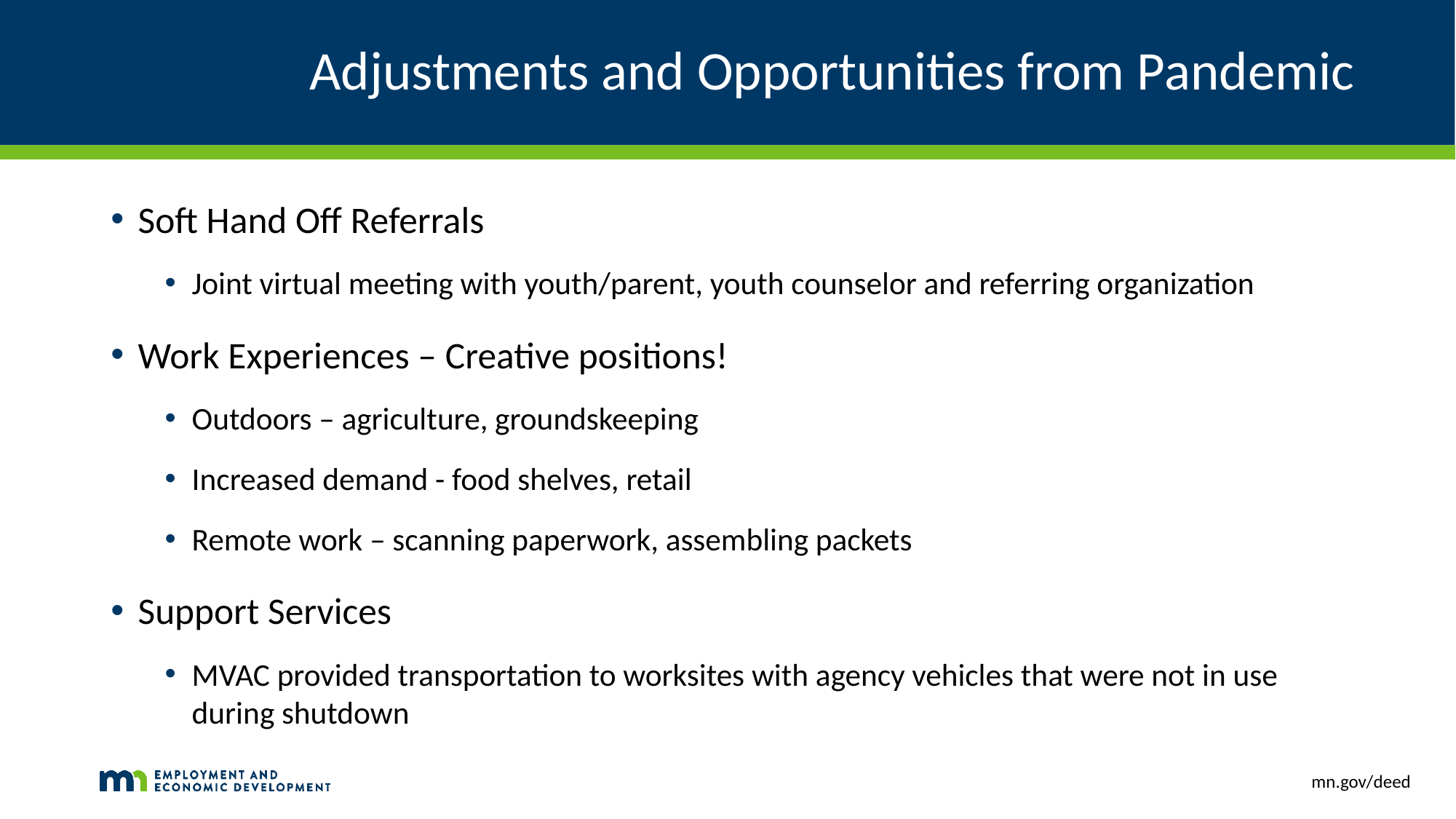

# Adjustments and Opportunities from Pandemic
Soft Hand Off Referrals
Joint virtual meeting with youth/parent, youth counselor and referring organization
Work Experiences – Creative positions!
Outdoors – agriculture, groundskeeping
Increased demand - food shelves, retail
Remote work – scanning paperwork, assembling packets
Support Services
MVAC provided transportation to worksites with agency vehicles that were not in use during shutdown

mn.gov/deed